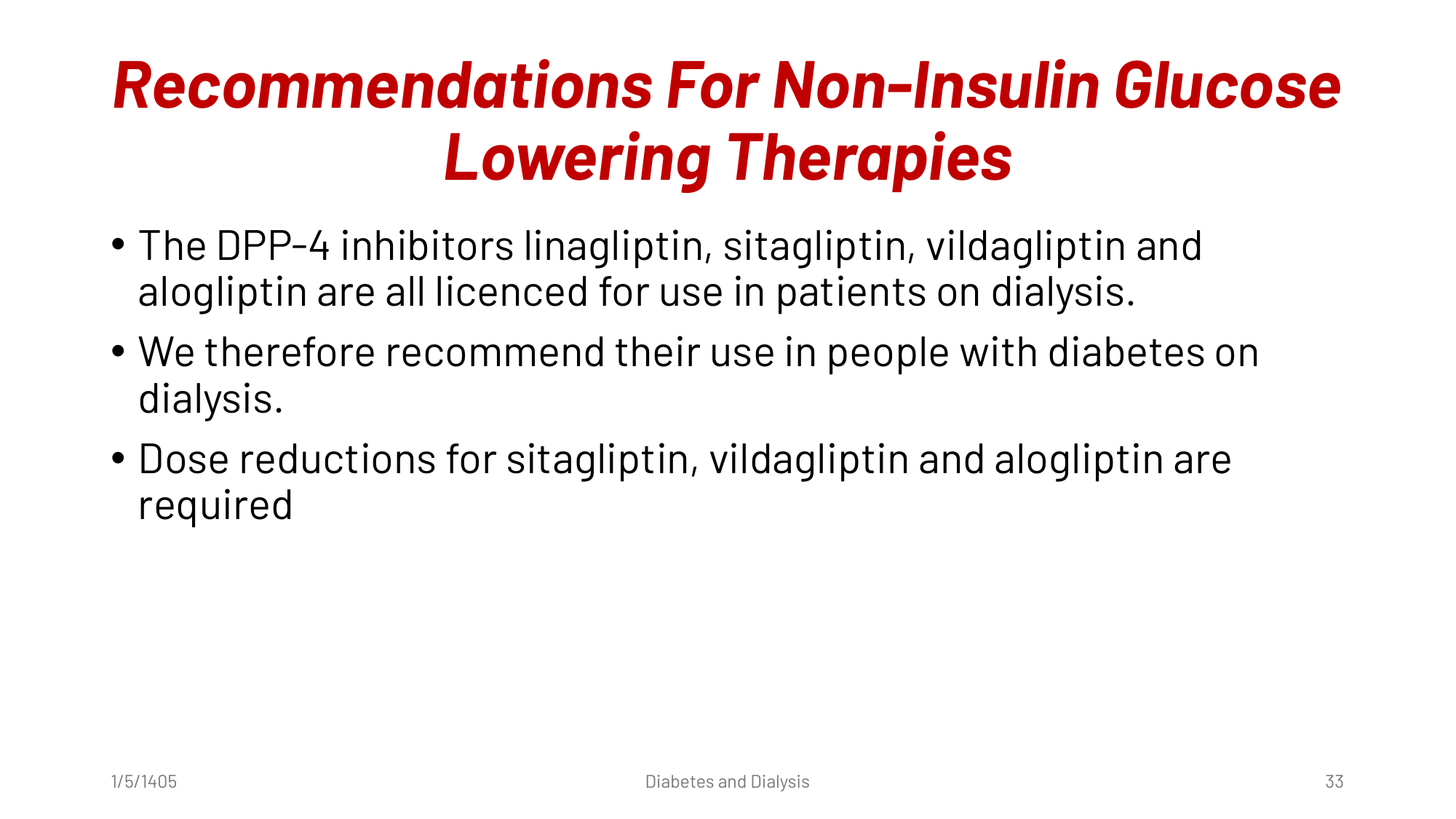

# Recommendations For Non-Insulin Glucose Lowering Therapies
The DPP-4 inhibitors linagliptin, sitagliptin, vildagliptin and alogliptin are all licenced for use in patients on dialysis.
We therefore recommend their use in people with diabetes on dialysis.
Dose reductions for sitagliptin, vildagliptin and alogliptin are required

1/5/1405
Diabetes and Dialysis
33